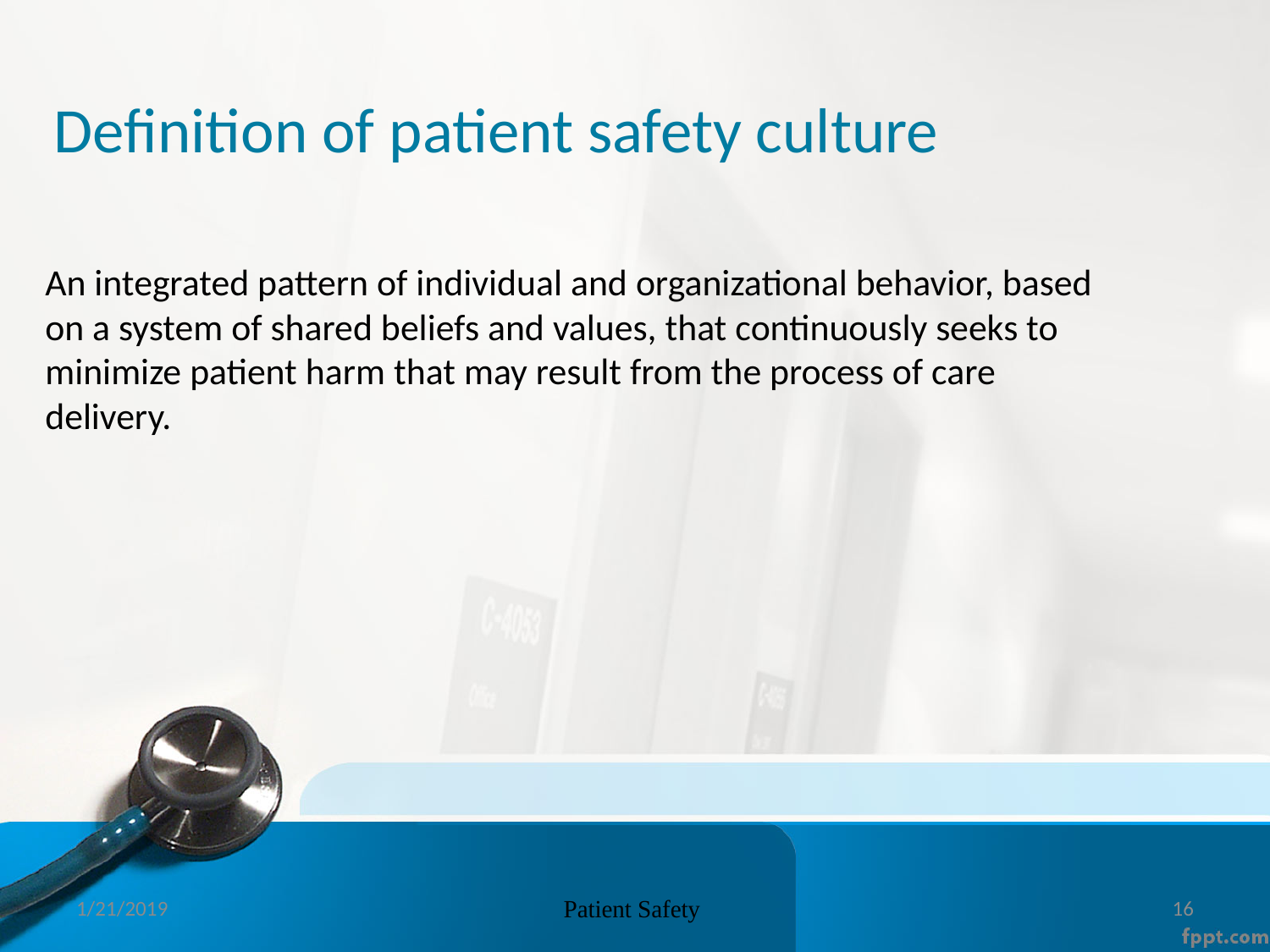

An integrated pattern of individual and organizational behavior, based on a system of shared beliefs and values, that continuously seeks to minimize patient harm that may result from the process of care delivery.

# Definition of patient safety culture
1/21/2019
Patient Safety
16